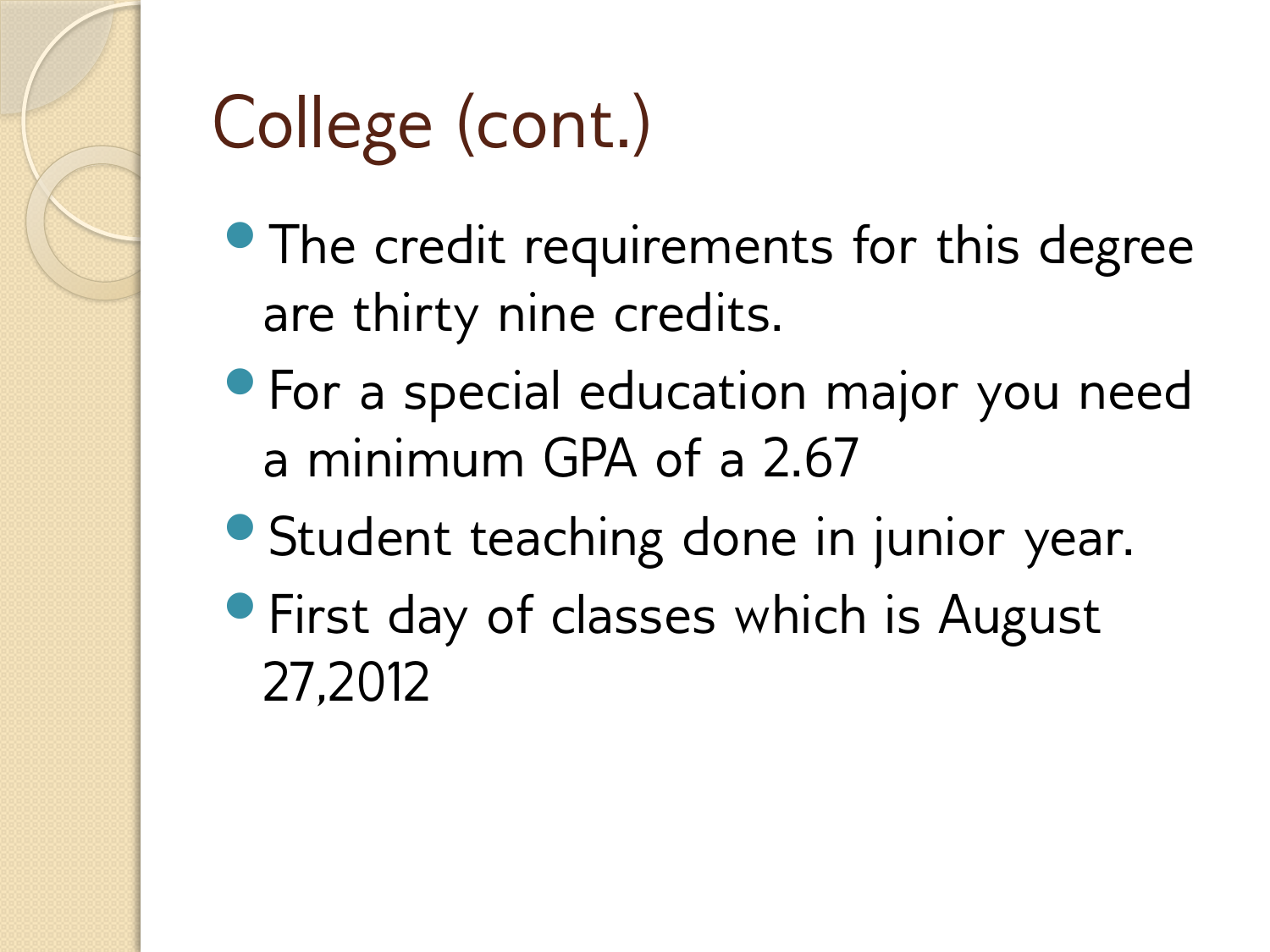

# College (cont.)
The credit requirements for this degree are thirty nine credits.
For a special education major you need a minimum GPA of a 2.67
Student teaching done in junior year.
First day of classes which is August 27,2012